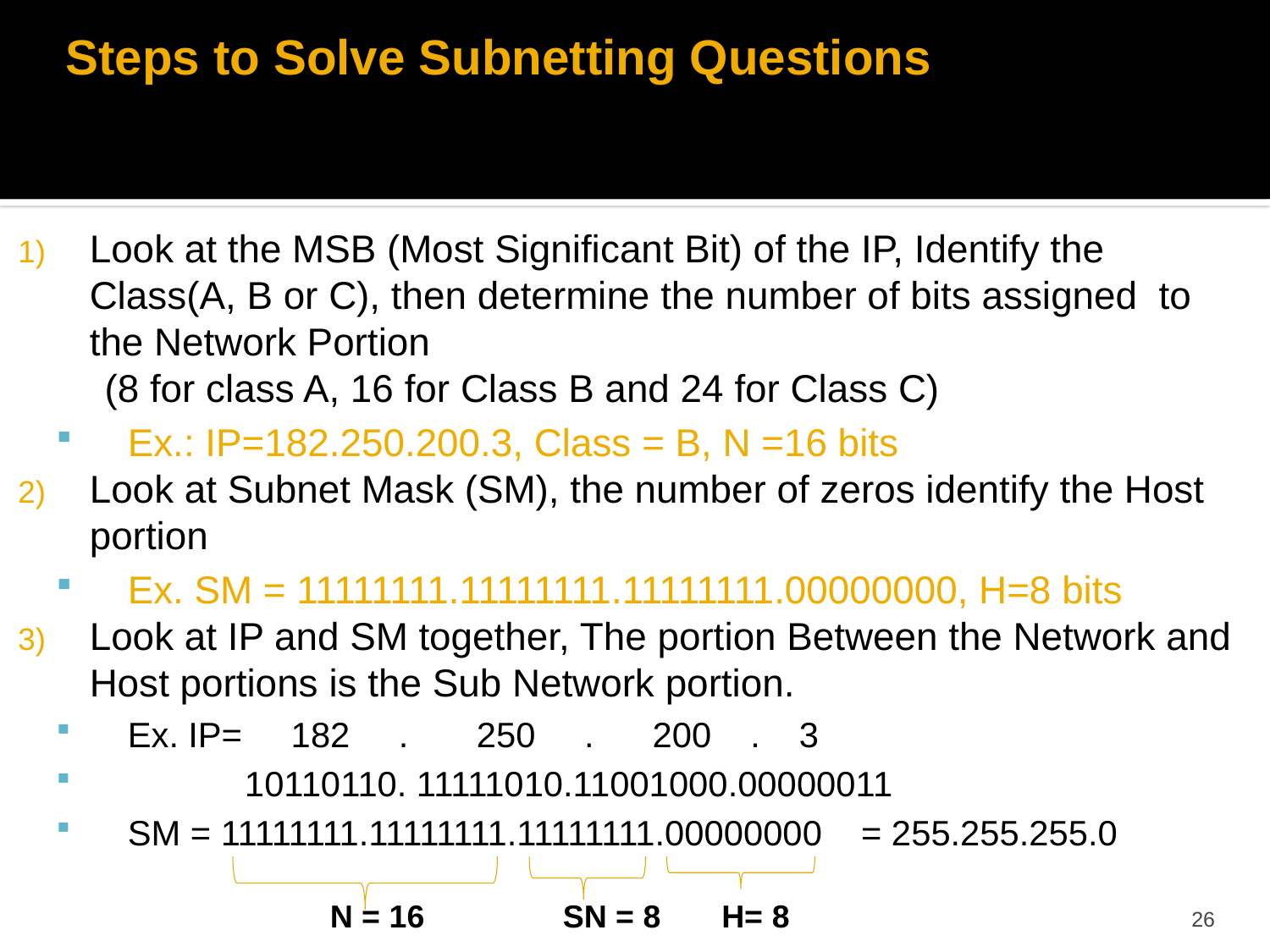

# Steps to Solve Subnetting Questions
Look at the MSB (Most Significant Bit) of the IP, Identify the Class(A, B or C), then determine the number of bits assigned  to the Network Portion
        (8 for class A, 16 for Class B and 24 for Class C)
Ex.: IP=182.250.200.3, Class = B, N =16 bits
Look at Subnet Mask (SM), the number of zeros identify the Host portion
Ex. SM = 11111111.11111111.11111111.00000000, H=8 bits
Look at IP and SM together, The portion Between the Network and Host portions is the Sub Network portion.
Ex. IP=     182     .       250     .      200    .    3
            10110110. 11111010.11001000.00000011
SM = 11111111.11111111.11111111.00000000    = 255.255.255.0

26
N = 16
SN = 8
H= 8